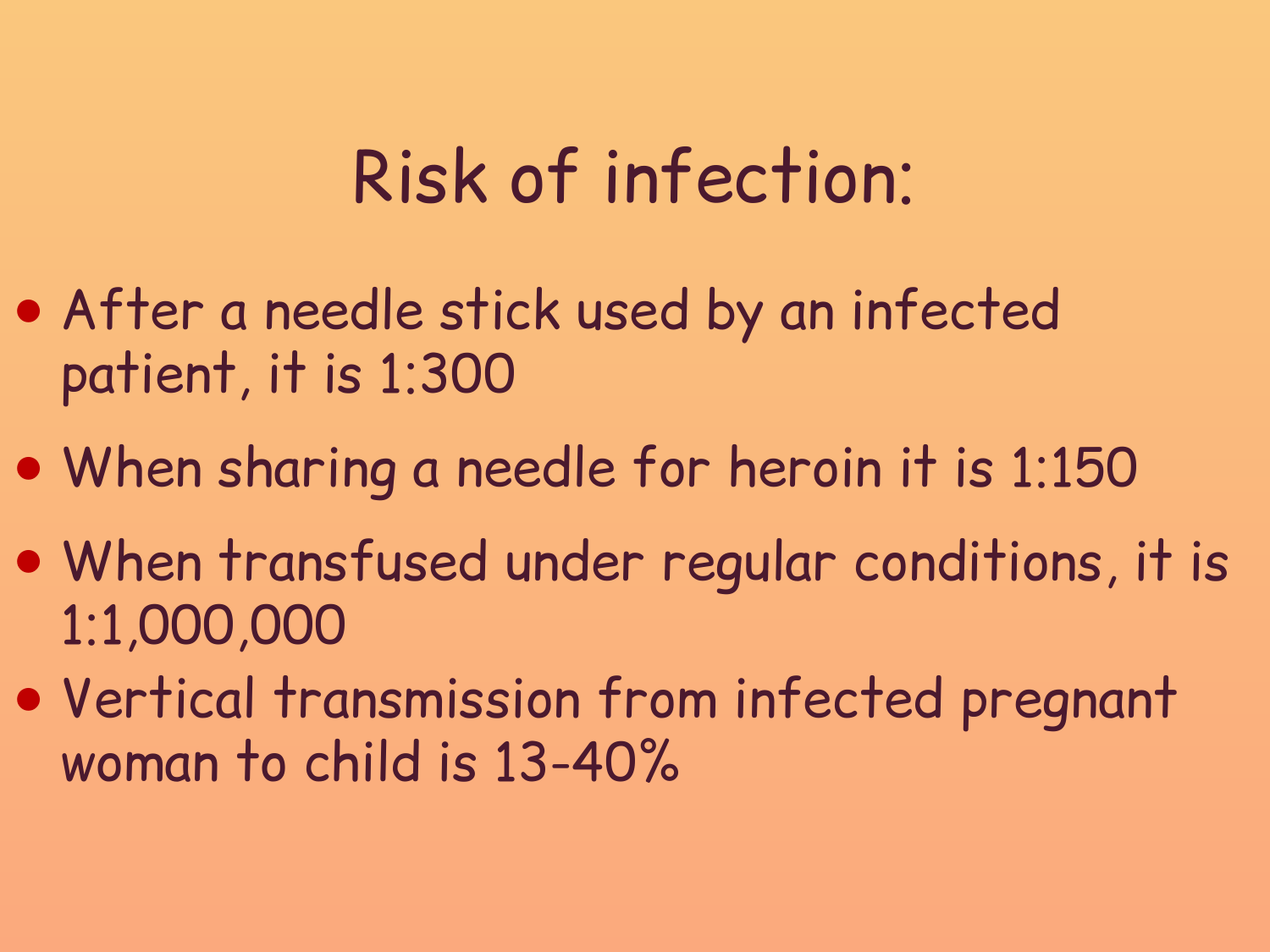

Risk of infection:

After a needle stick used by an infected patient, it is 1:300

When sharing a needle for heroin it is 1:150

When transfused under regular conditions, it is 1:1,000,000
Vertical transmission from infected pregnant woman to child is 13-40%

#